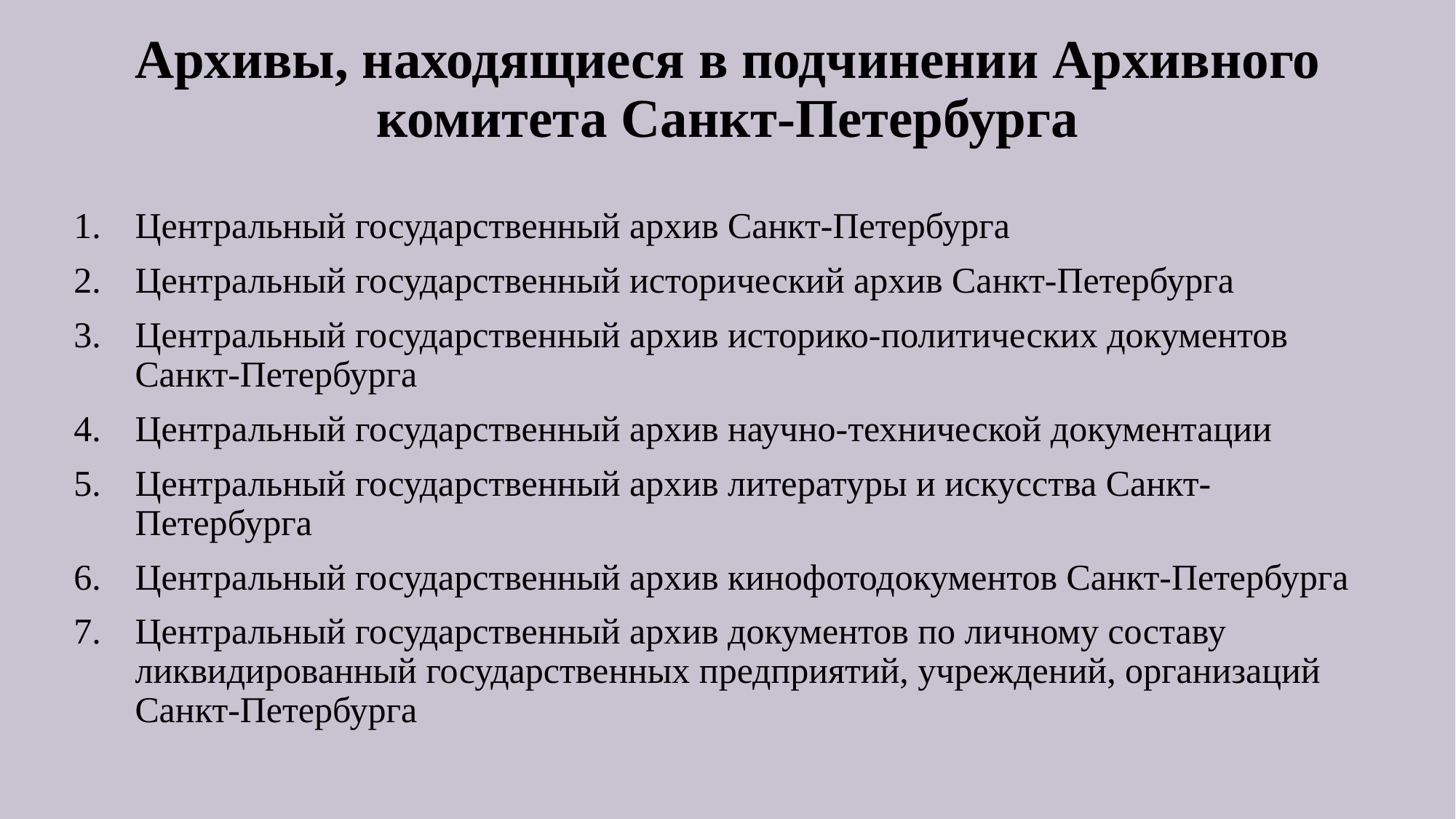

# Архивы, находящиеся в подчинении Архивного комитета Санкт-Петербурга
Центральный государственный архив Санкт-Петербурга
Центральный государственный исторический архив Санкт-Петербурга
Центральный государственный архив историко-политических документов Санкт-Петербурга
Центральный государственный архив научно-технической документации
Центральный государственный архив литературы и искусства Санкт-Петербурга
Центральный государственный архив кинофотодокументов Санкт-Петербурга
Центральный государственный архив документов по личному составу ликвидированный государственных предприятий, учреждений, организаций Санкт-Петербурга